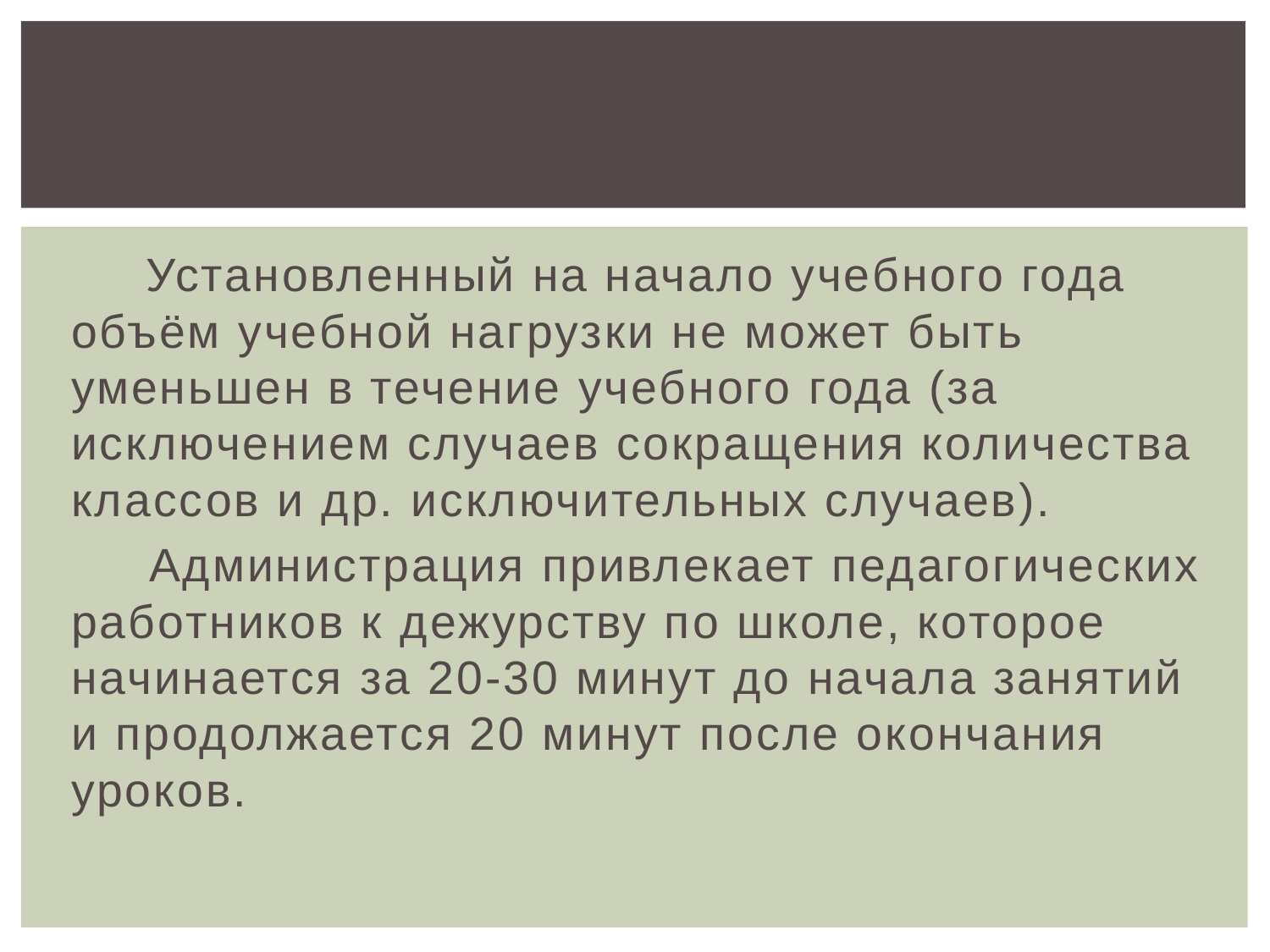

Установленный на начало учебного года объём учебной нагрузки не может быть уменьшен в течение учебного года (за исключением случаев сокращения количества классов и др. исключительных случаев).
     Администрация привлекает педагогических работников к дежурству по школе, которое начинается за 20-30 минут до начала занятий и продолжается 20 минут после окончания уроков.